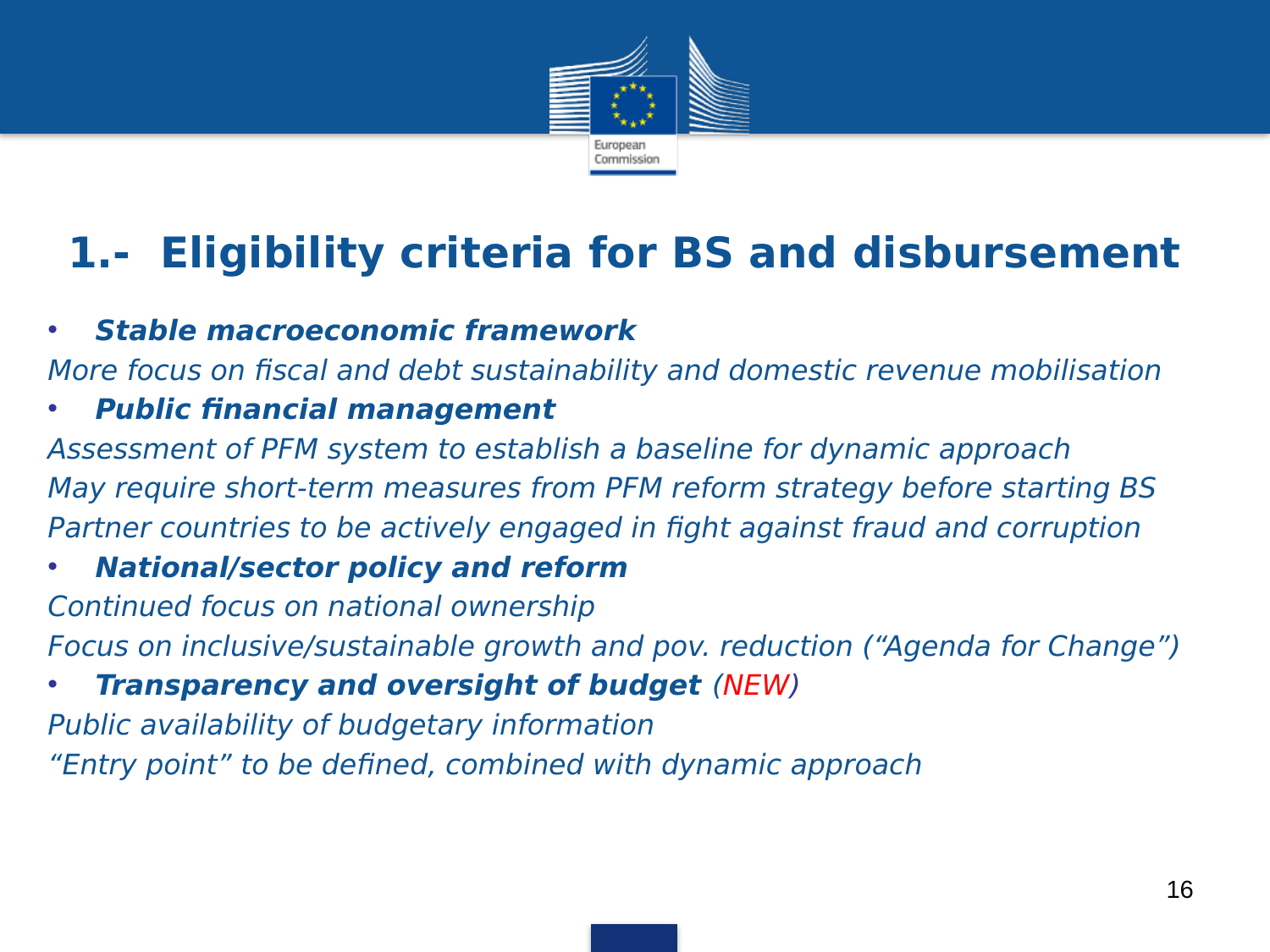

# 1.-  Eligibility criteria for BS and disbursement
Stable macroeconomic framework
More focus on fiscal and debt sustainability and domestic revenue mobilisation
Public financial management
Assessment of PFM system to establish a baseline for dynamic approach
May require short-term measures from PFM reform strategy before starting BS
Partner countries to be actively engaged in fight against fraud and corruption
National/sector policy and reform
Continued focus on national ownership
Focus on inclusive/sustainable growth and pov. reduction (“Agenda for Change”)
Transparency and oversight of budget (NEW)
Public availability of budgetary information
“Entry point” to be defined, combined with dynamic approach

16